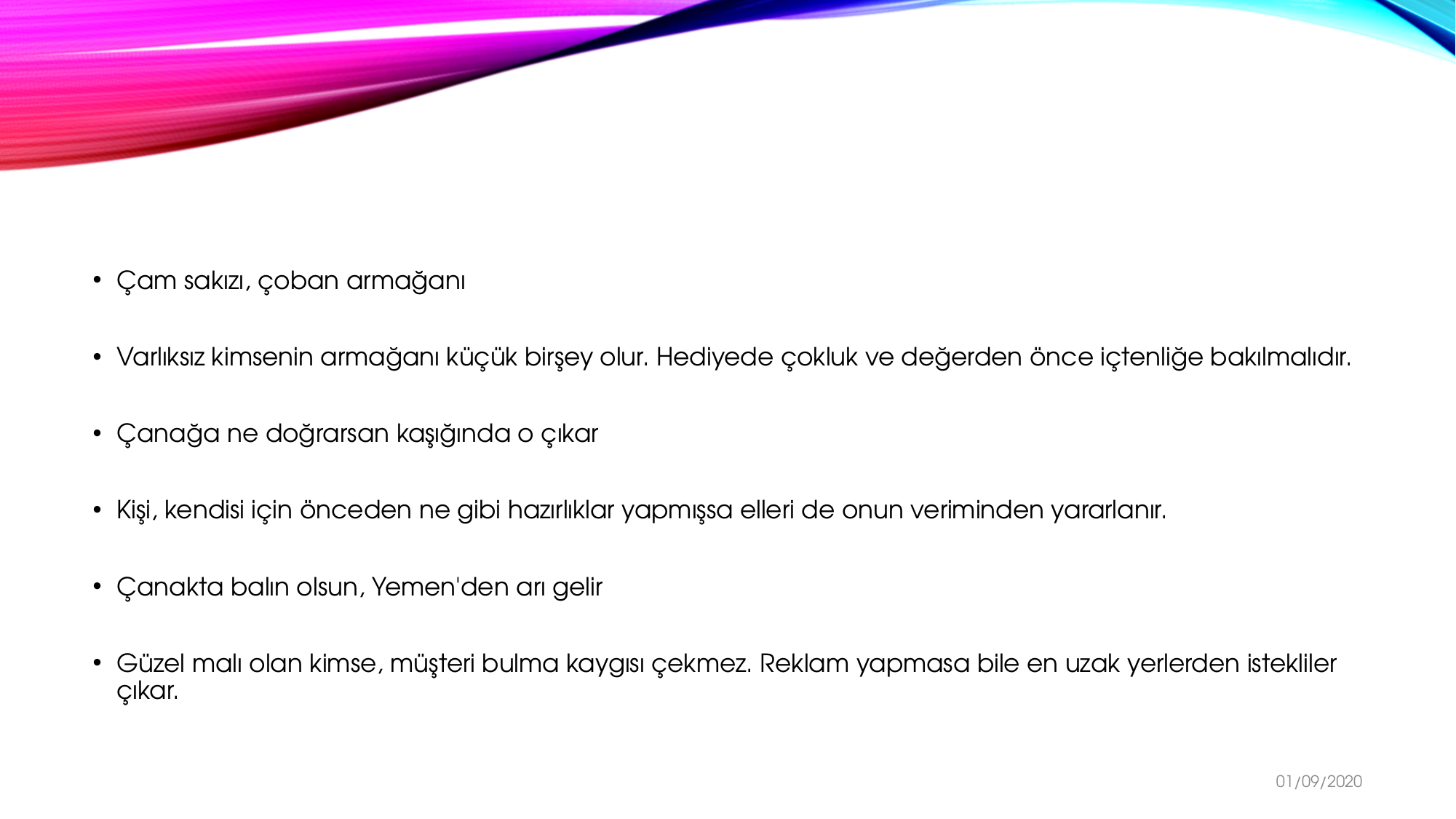

#
Çam sakızı, çoban armağanı

Varlıksız kimsenin armağanı küçük birşey olur. Hediyede çokluk ve değerden önce içtenliğe bakılmalıdır.

Çanağa ne doğrarsan kaşığında o çıkar

Kişi, kendisi için önceden ne gibi hazırlıklar yapmışsa elleri de onun veriminden yararlanır.

Çanakta balın olsun, Yemen'den arı gelir

Güzel malı olan kimse, müşteri bulma kaygısı çekmez. Reklam yapmasa bile en uzak yerlerden istekliler çıkar.
01/09/2020